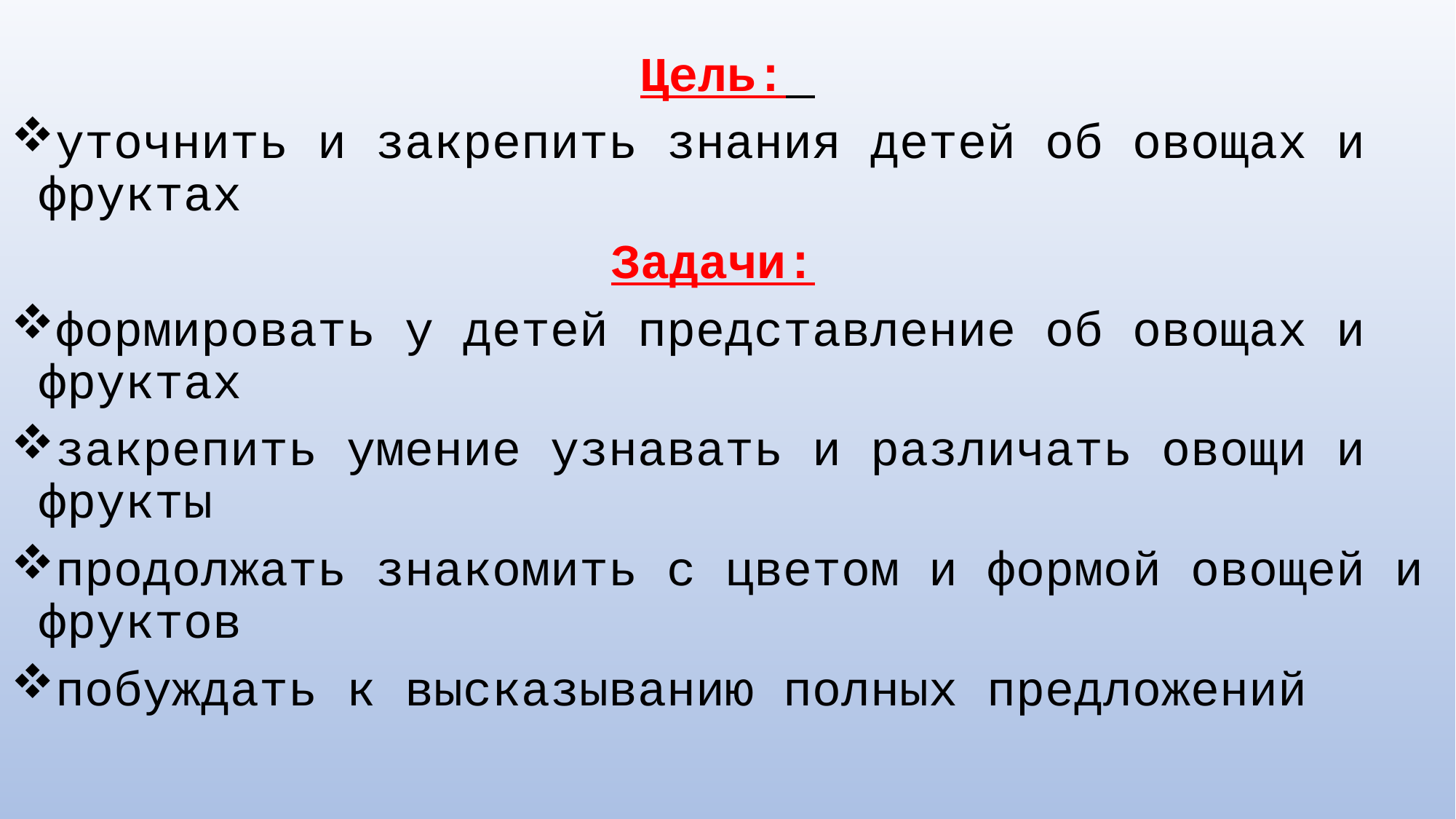

Цель:
уточнить и закрепить знания детей об овощах и фруктах
Задачи:
формировать у детей представление об овощах и фруктах
закрепить умение узнавать и различать овощи и фрукты
продолжать знакомить с цветом и формой овощей и фруктов
побуждать к высказыванию полных предложений